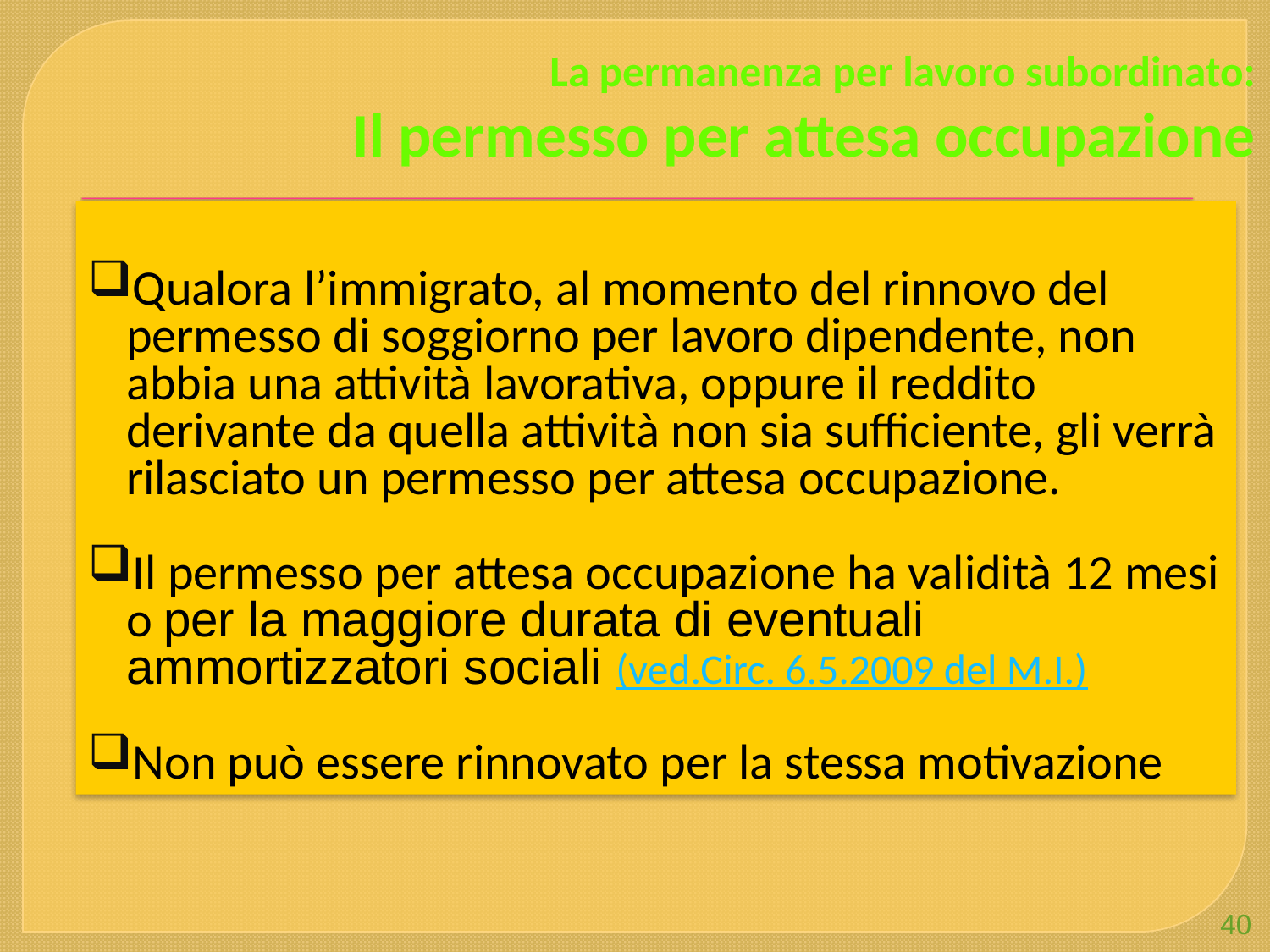

# La permanenza per lavoro subordinato: Il permesso per attesa occupazione

Qualora l’immigrato, al momento del rinnovo del permesso di soggiorno per lavoro dipendente, non abbia una attività lavorativa, oppure il reddito derivante da quella attività non sia sufficiente, gli verrà rilasciato un permesso per attesa occupazione.

Il permesso per attesa occupazione ha validità 12 mesi o per la maggiore durata di eventuali ammortizzatori sociali (ved.Circ. 6.5.2009 del M.I.)

Non può essere rinnovato per la stessa motivazione
40